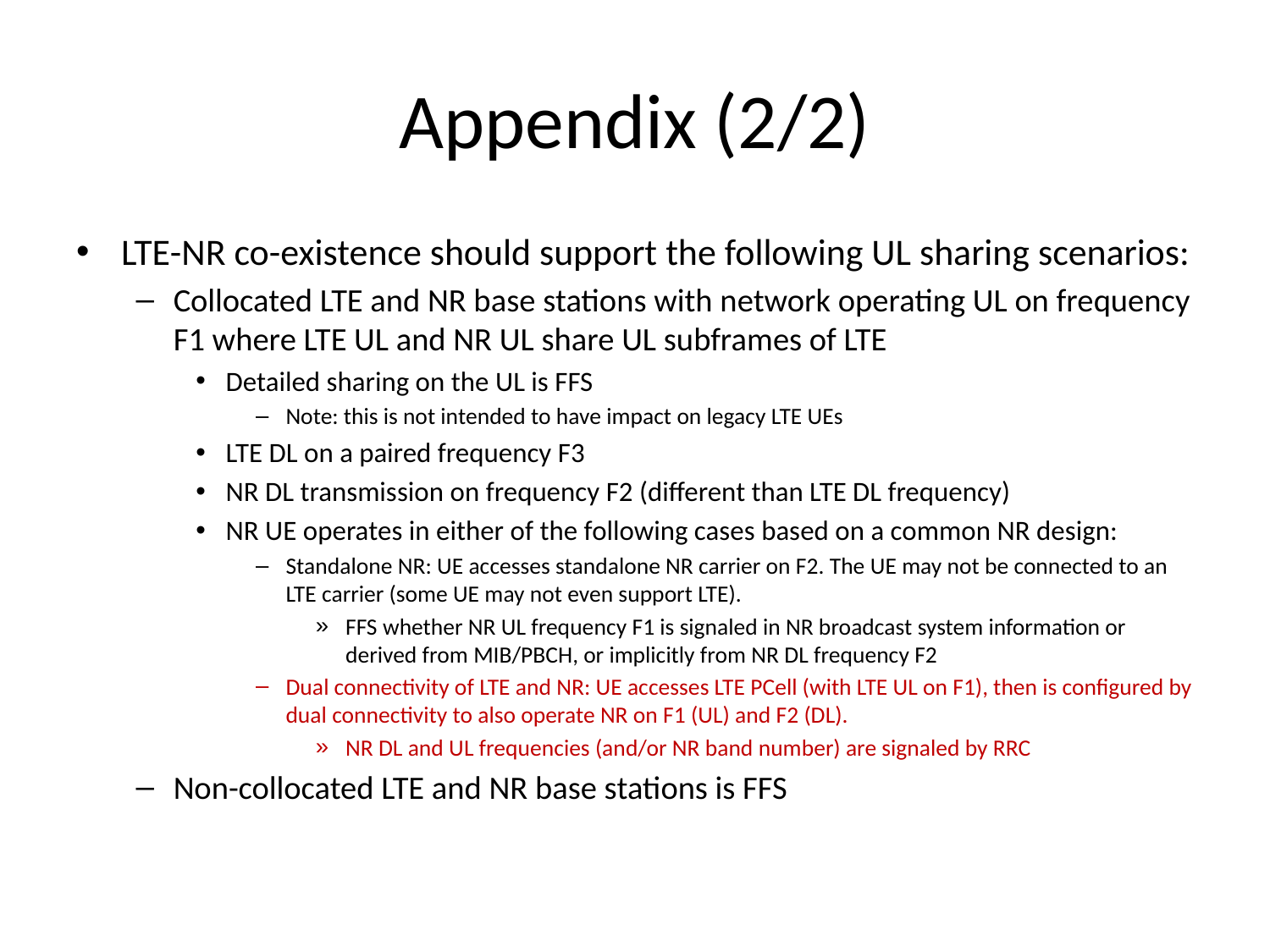

# Appendix (2/2)
LTE-NR co-existence should support the following UL sharing scenarios:
Collocated LTE and NR base stations with network operating UL on frequency F1 where LTE UL and NR UL share UL subframes of LTE
Detailed sharing on the UL is FFS
Note: this is not intended to have impact on legacy LTE UEs
LTE DL on a paired frequency F3
NR DL transmission on frequency F2 (different than LTE DL frequency)
NR UE operates in either of the following cases based on a common NR design:
Standalone NR: UE accesses standalone NR carrier on F2. The UE may not be connected to an LTE carrier (some UE may not even support LTE).
FFS whether NR UL frequency F1 is signaled in NR broadcast system information or derived from MIB/PBCH, or implicitly from NR DL frequency F2
Dual connectivity of LTE and NR: UE accesses LTE PCell (with LTE UL on F1), then is configured by dual connectivity to also operate NR on F1 (UL) and F2 (DL).
NR DL and UL frequencies (and/or NR band number) are signaled by RRC
Non-collocated LTE and NR base stations is FFS